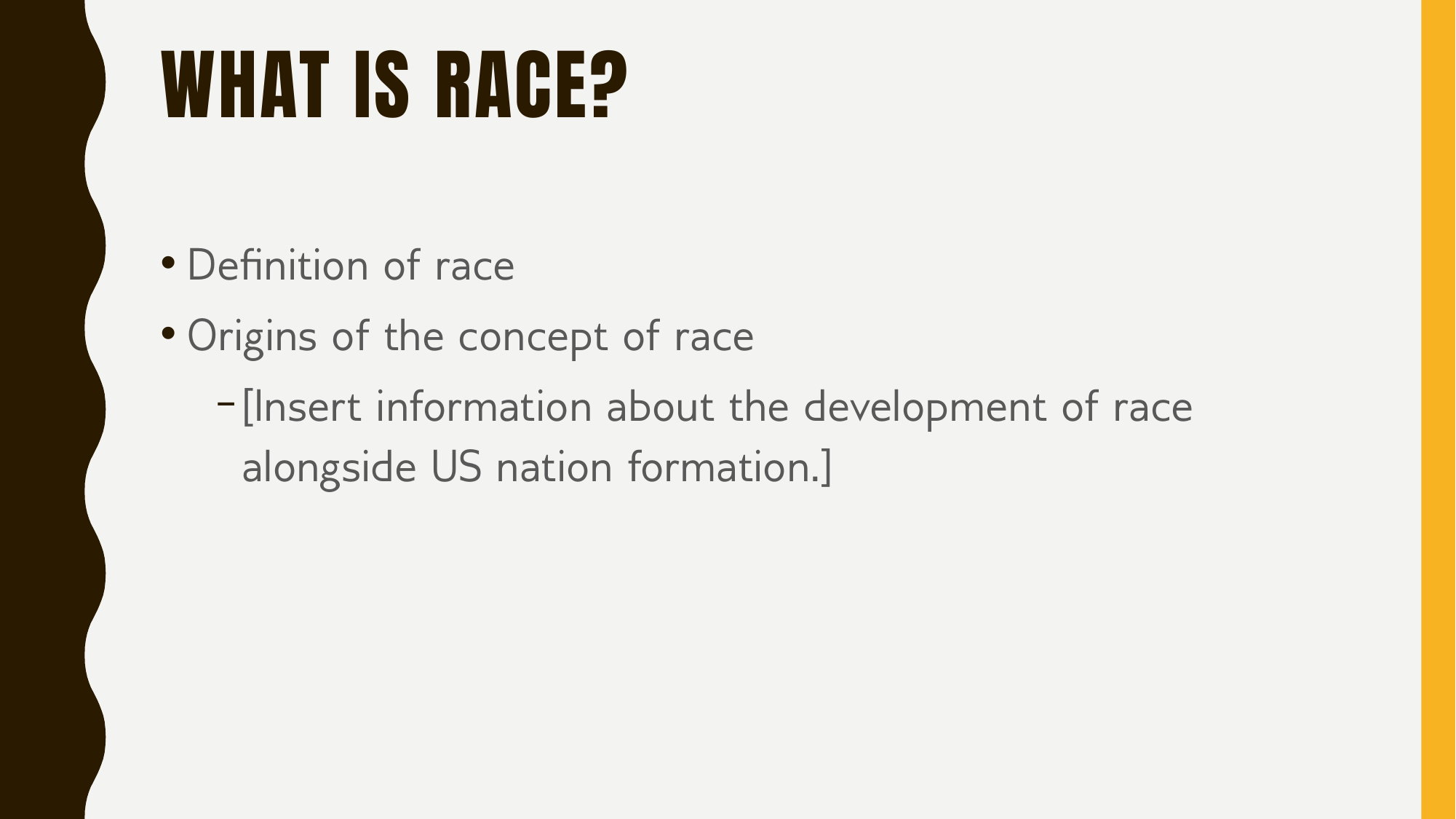

# What is race?
Definition of race
Origins of the concept of race
[Insert information about the development of race alongside US nation formation.]